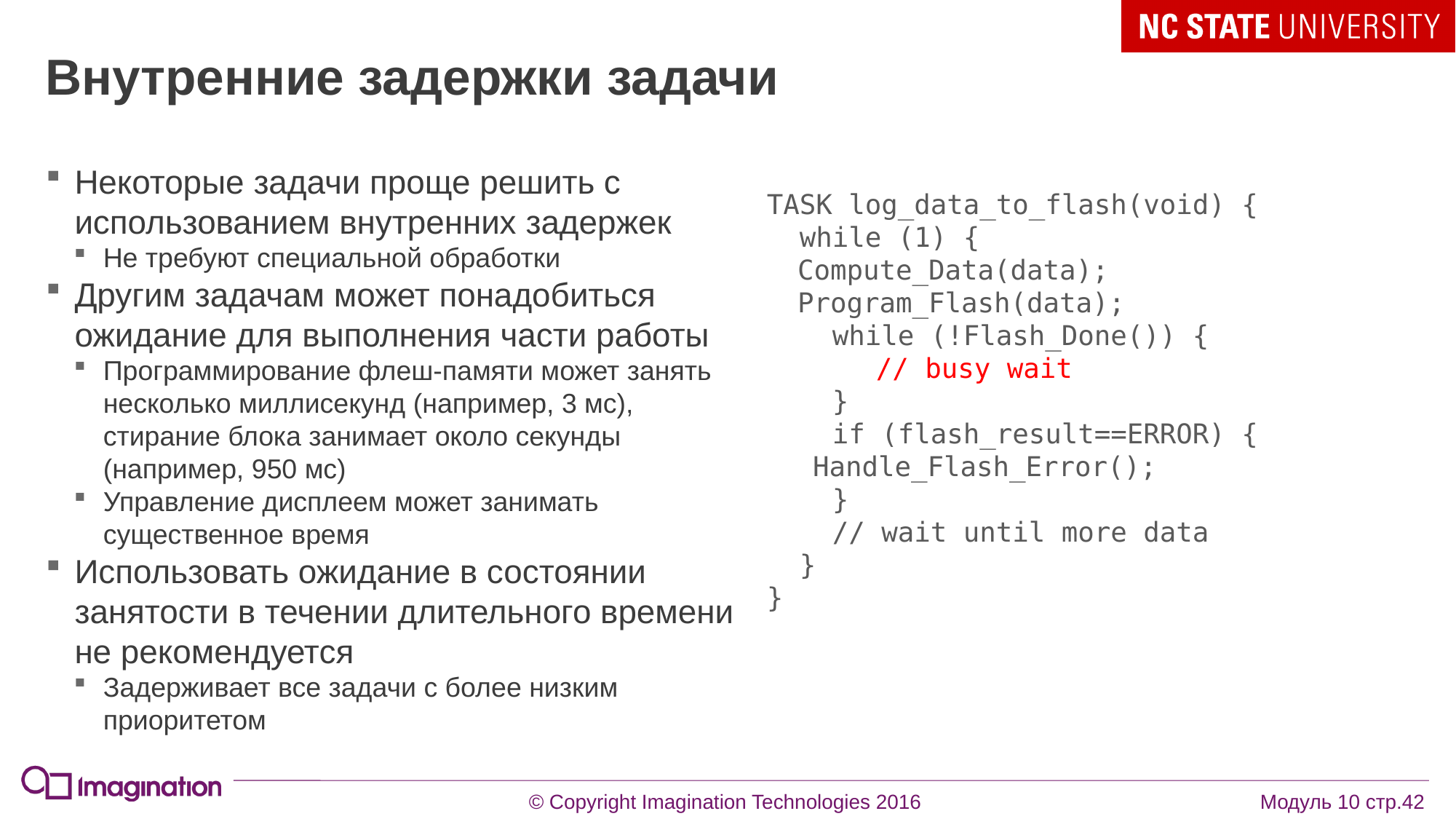

# Внутренние задержки задачи

Некоторые задачи проще решить с использованием внутренних задержек
Не требуют специальной обработки
Другим задачам может понадобиться ожидание для выполнения части работы
Программирование флеш-памяти может занять несколько миллисекунд (например, 3 мс), стирание блока занимает около секунды (например, 950 мс)
Управление дисплеем может занимать существенное время
Использовать ожидание в состоянии занятости в течении длительного времени не рекомендуется
Задерживает все задачи с более низким приоритетом

TASK log_data_to_flash(void) {
  while (1) {
    Compute_Data(data);
    Program_Flash(data);
    while (!Flash_Done()) {
  	// busy wait
    }
    if (flash_result==ERROR) {
      Handle_Flash_Error();
    }
    // wait until more data
  }
}